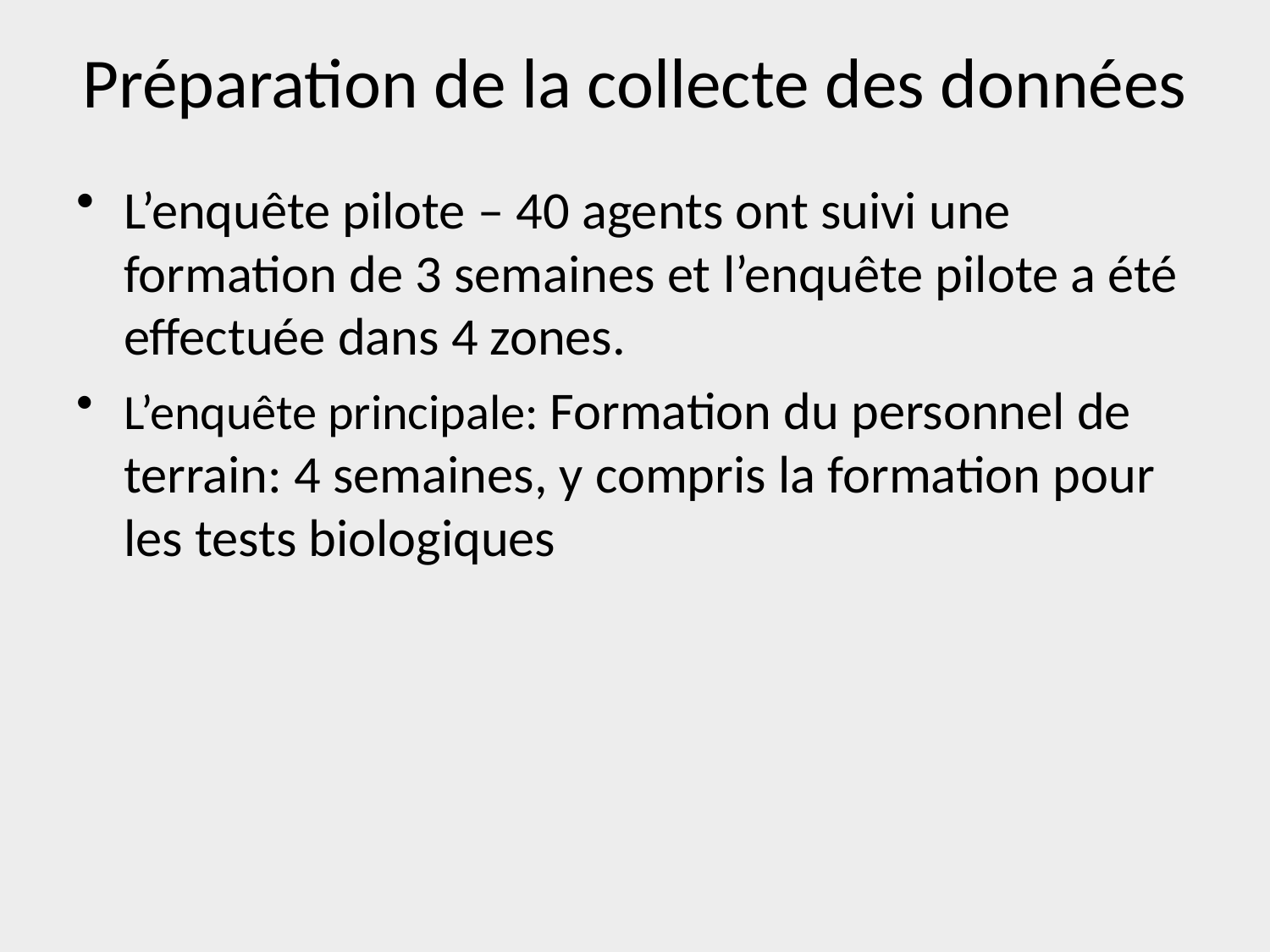

# Préparation de la collecte des données
L’enquête pilote – 40 agents ont suivi une formation de 3 semaines et l’enquête pilote a été effectuée dans 4 zones.
L’enquête principale: Formation du personnel de terrain: 4 semaines, y compris la formation pour les tests biologiques